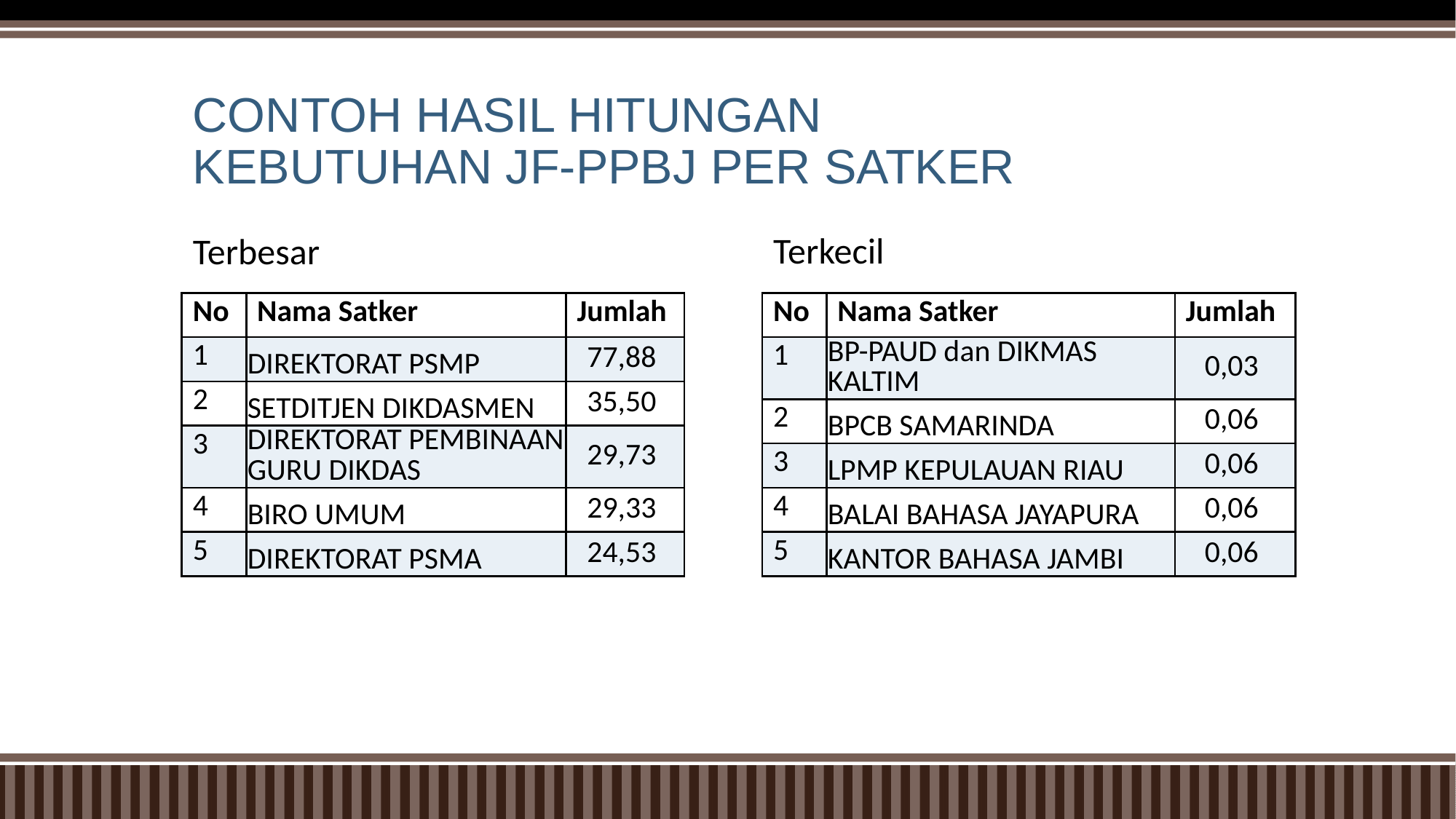

# CONTOH HASIL HITUNGAN KEBUTUHAN JF-PPBJ PER SATKER
Terkecil
Terbesar
| No | Nama Satker | Jumlah |
| --- | --- | --- |
| 1 | DIREKTORAT PSMP | 77,88 |
| 2 | SETDITJEN DIKDASMEN | 35,50 |
| 3 | DIREKTORAT PEMBINAAN GURU DIKDAS | 29,73 |
| 4 | BIRO UMUM | 29,33 |
| 5 | DIREKTORAT PSMA | 24,53 |
| No | Nama Satker | Jumlah |
| --- | --- | --- |
| 1 | BP-PAUD dan DIKMAS KALTIM | 0,03 |
| 2 | BPCB SAMARINDA | 0,06 |
| 3 | LPMP KEPULAUAN RIAU | 0,06 |
| 4 | BALAI BAHASA JAYAPURA | 0,06 |
| 5 | KANTOR BAHASA JAMBI | 0,06 |